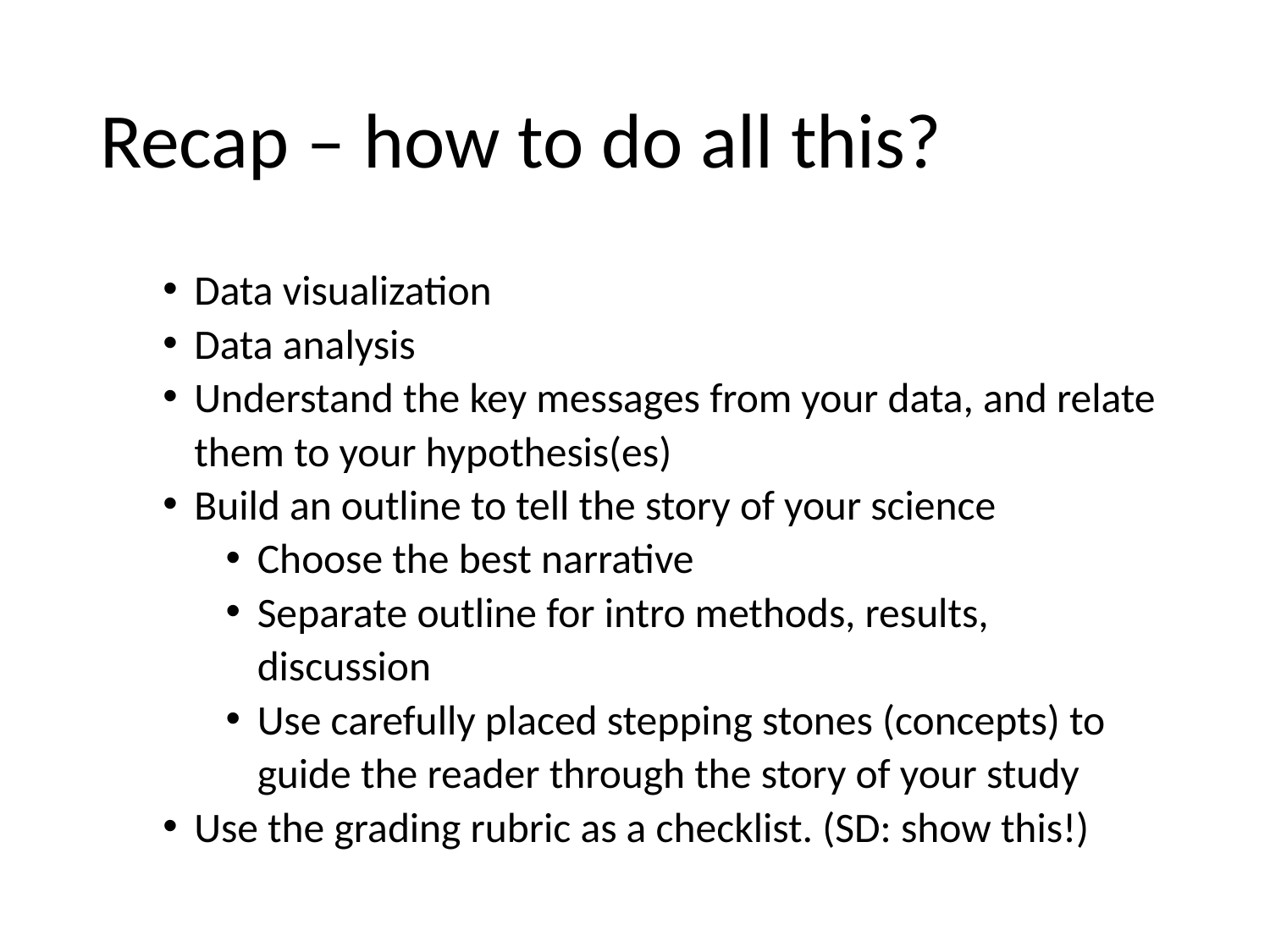

# Recap – how to do all this?
Data visualization
Data analysis
Understand the key messages from your data, and relate them to your hypothesis(es)
Build an outline to tell the story of your science
Choose the best narrative
Separate outline for intro methods, results, discussion
Use carefully placed stepping stones (concepts) to guide the reader through the story of your study
Use the grading rubric as a checklist. (SD: show this!)